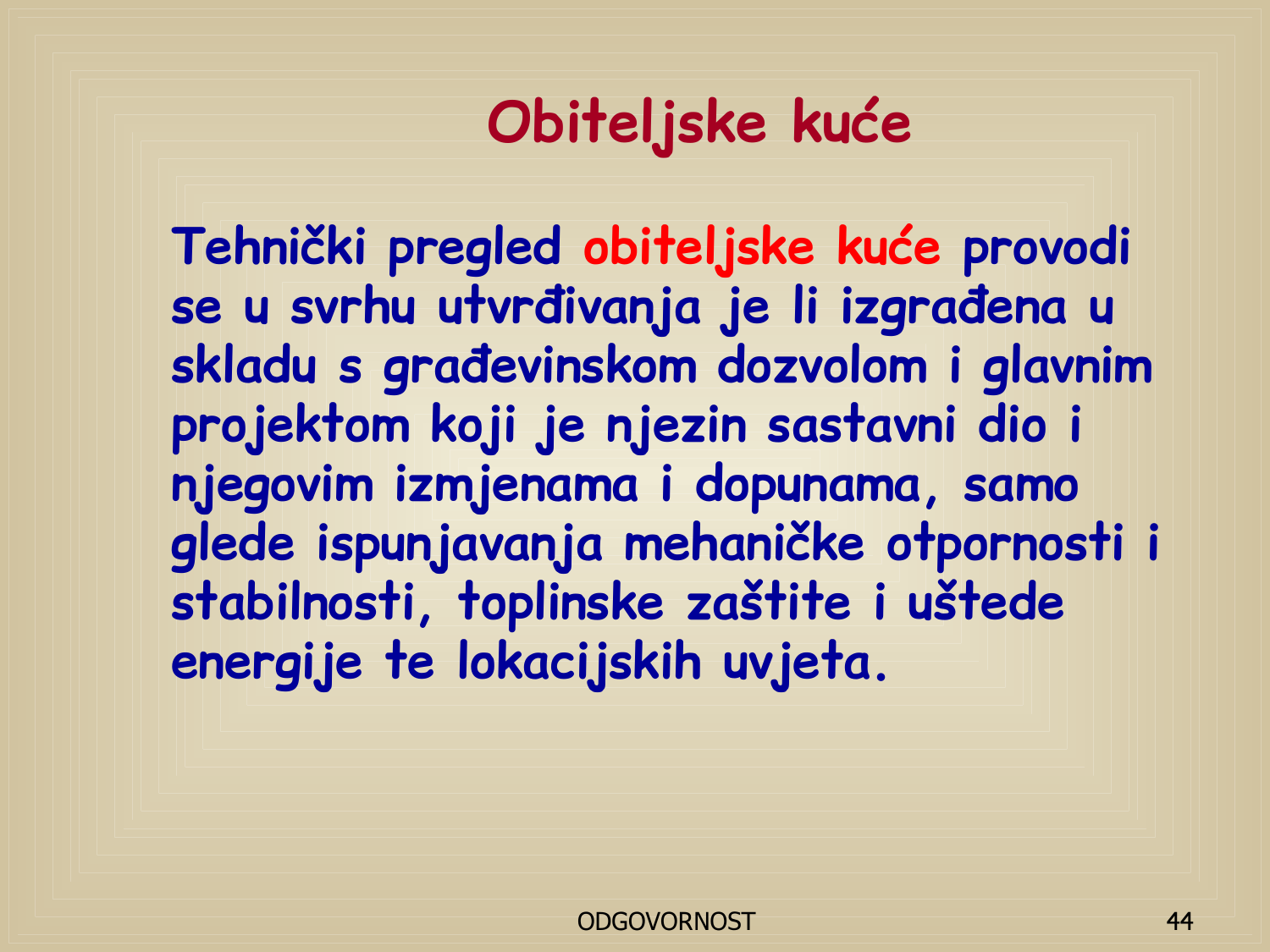

# Obiteljske kuće
Tehnički pregled obiteljske kuće provodi se u svrhu utvrđivanja je li izgrađena u skladu s građevinskom dozvolom i glavnim projektom koji je njezin sastavni dio i njegovim izmjenama i dopunama, samo glede ispunjavanja mehaničke otpornosti i stabilnosti, toplinske zaštite i uštede energije te lokacijskih uvjeta.
ODGOVORNOST
44